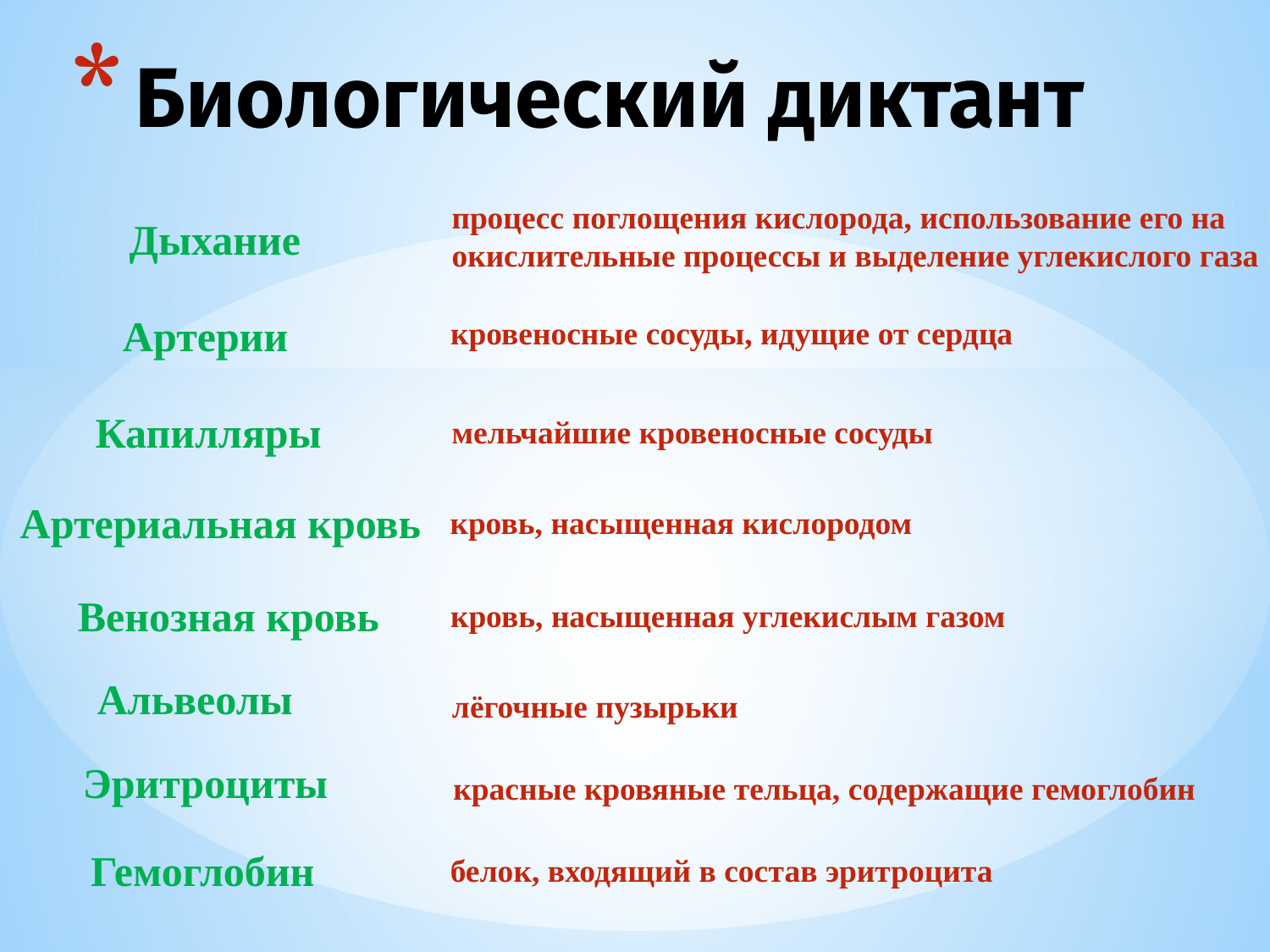

# Биологический диктант
процесс поглощения кислорода, использование его на
окислительные процессы и выделение углекислого газа
Дыхание
Артерии
кровеносные сосуды, идущие от сердца
Капилляры
мельчайшие кровеносные сосуды
Артериальная кровь
кровь, насыщенная кислородом
Венозная кровь
кровь, насыщенная углекислым газом
Альвеолы
лёгочные пузырьки
Эритроциты
красные кровяные тельца, содержащие гемоглобин
Гемоглобин
белок, входящий в состав эритроцита